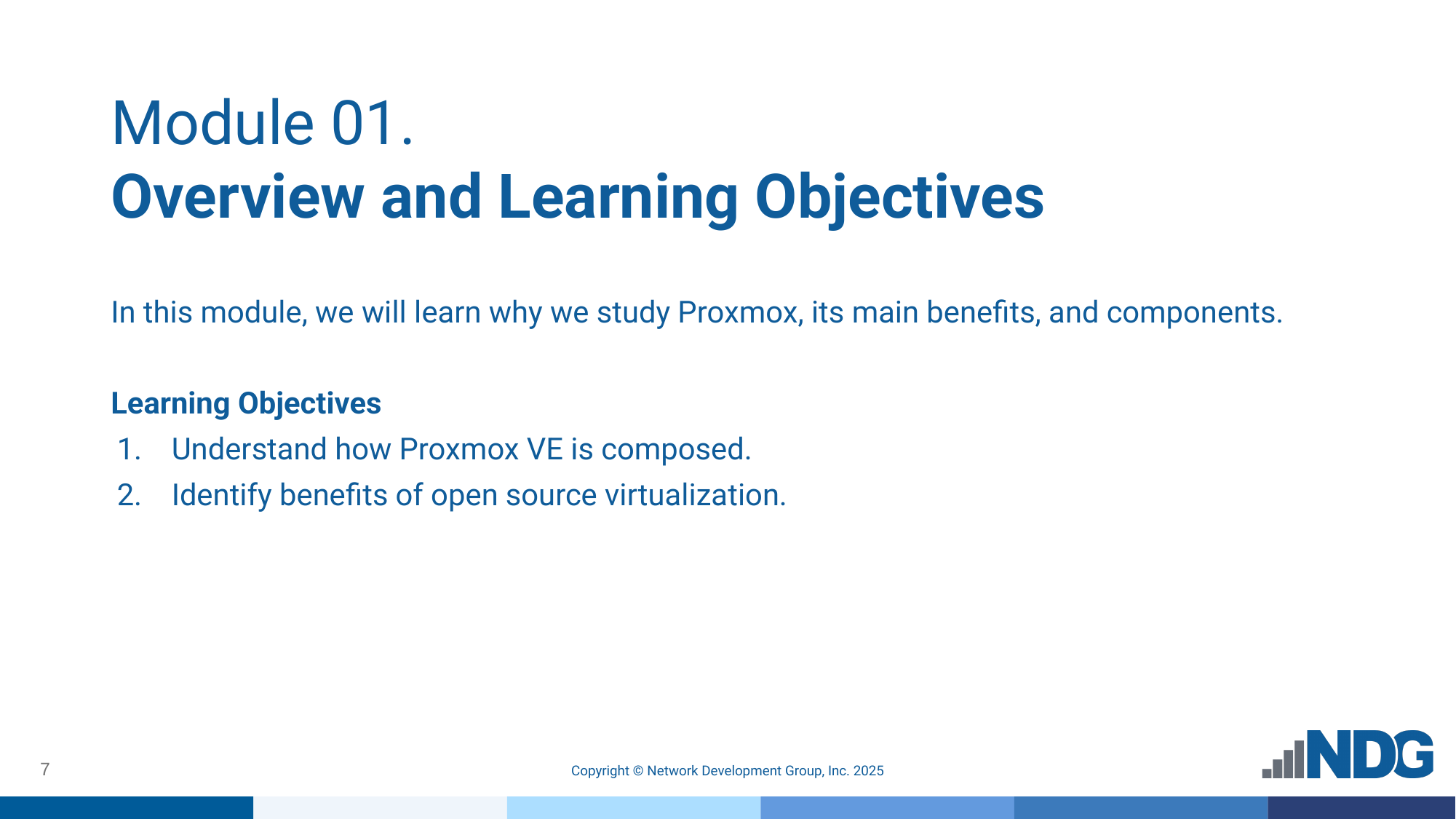

# Module 01.
Overview and Learning Objectives
In this module, we will learn why we study Proxmox, its main benefits, and components.

Learning Objectives
Understand how Proxmox VE is composed.
Identify benefits of open source virtualization.